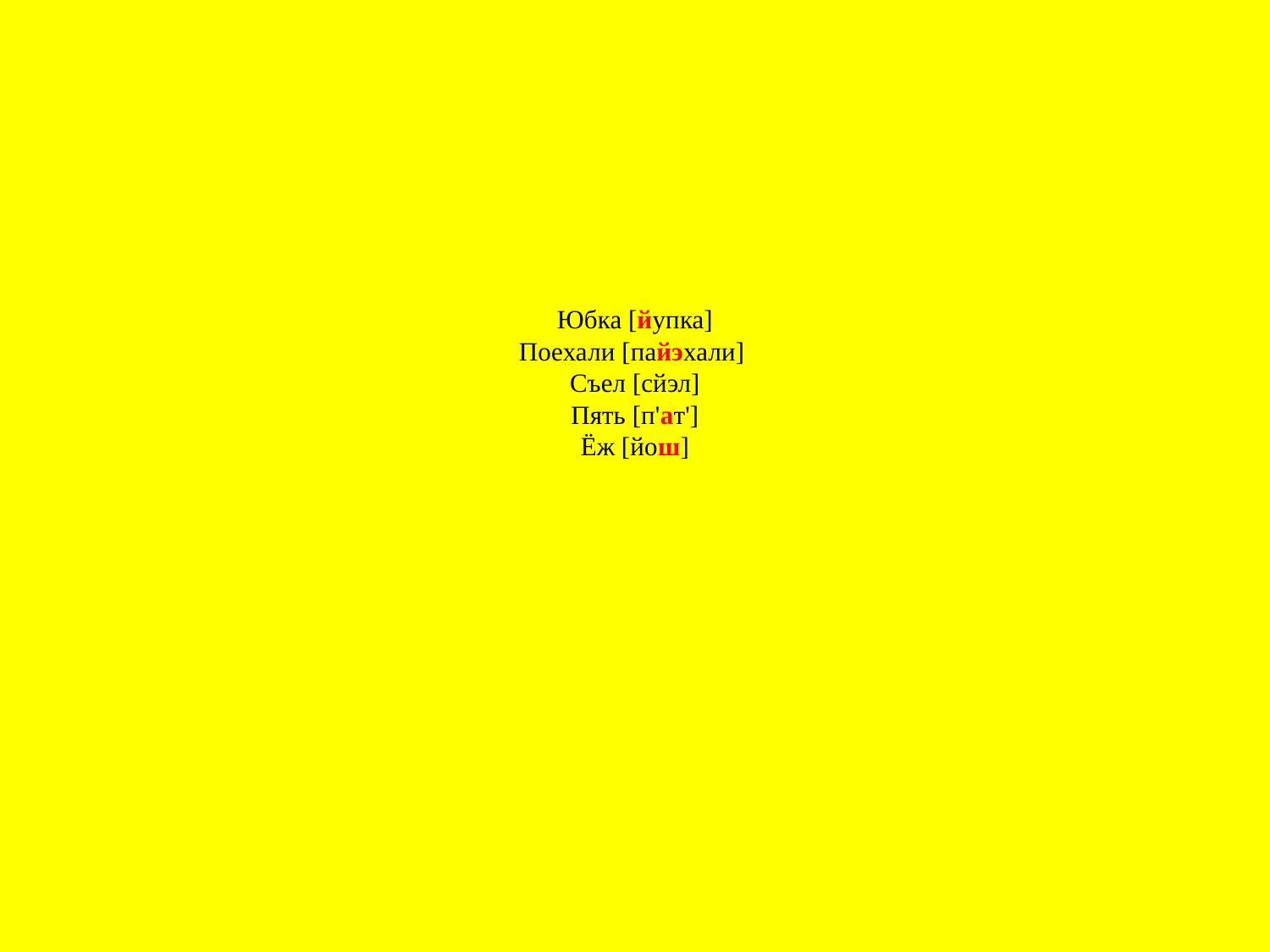

# Юбка [йупка] Поехали [пайэхали] Съел [сйэл] Пять [п'ат'] Ёж [йош]